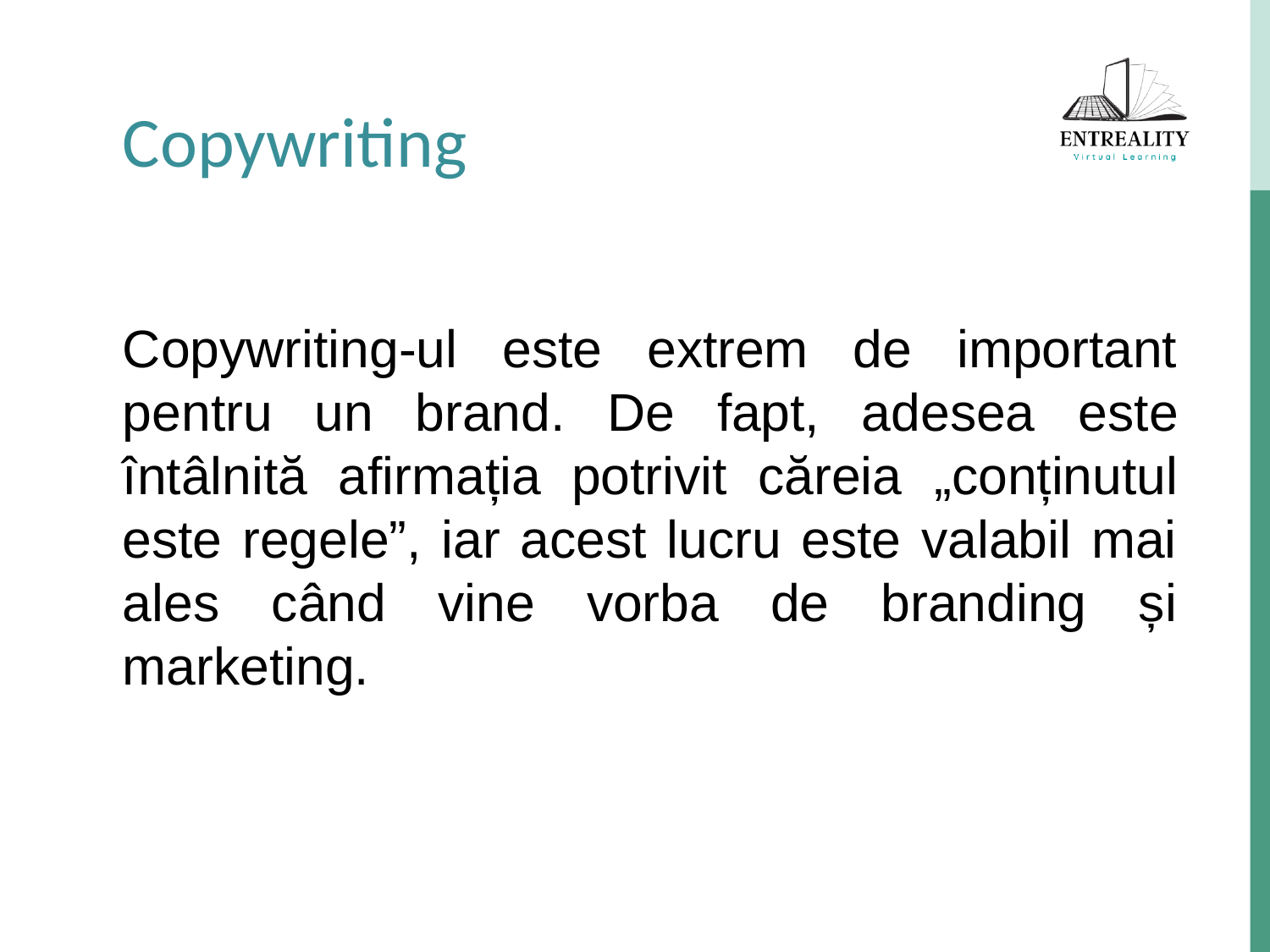

Copywriting
Copywriting-ul este extrem de important pentru un brand. De fapt, adesea este întâlnită afirmația potrivit căreia „conținutul este regele”, iar acest lucru este valabil mai ales când vine vorba de branding și marketing.